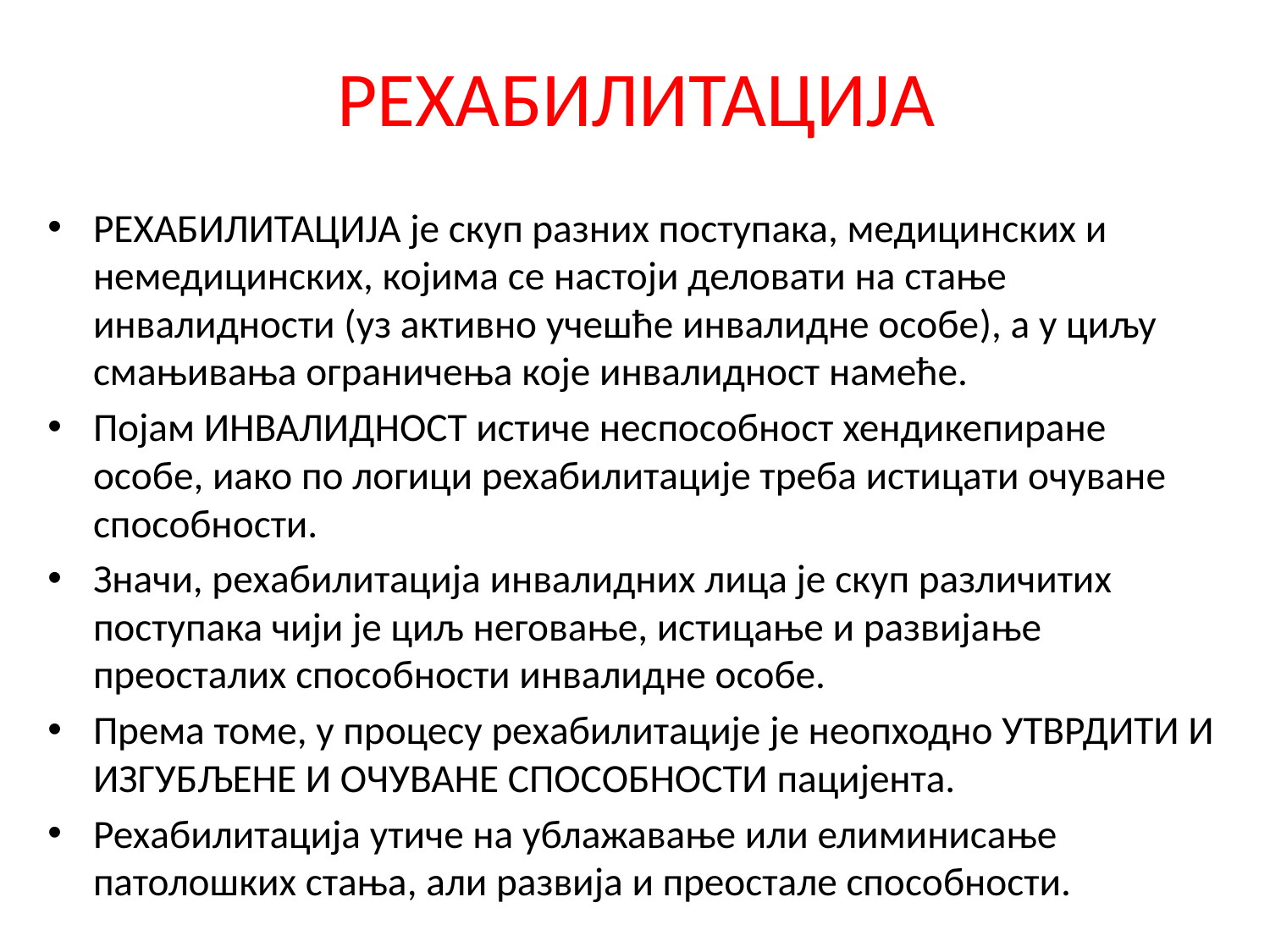

# РЕХАБИЛИТАЦИЈА
РЕХАБИЛИТАЦИЈА је скуп разних поступака, медицинских и немедицинских, којима се настоји деловати на стање инвалидности (уз активно учешће инвалидне особе), а у циљу смањивања ограничења које инвалидност намеће.
Појам ИНВАЛИДНОСТ истиче неспособност хендикепиране особе, иако по логици рехабилитације треба истицати очуване способности.
Значи, рехабилитација инвалидних лица је скуп различитих поступака чији је циљ неговање, истицање и развијање преосталих способности инвалидне особе.
Према томе, у процесу рехабилитације је неопходно УТВРДИТИ И ИЗГУБЉЕНЕ И ОЧУВАНЕ СПОСОБНОСТИ пацијента.
Рехабилитација утиче на ублажавање или елиминисање патолошких стања, али развија и преостале способности.